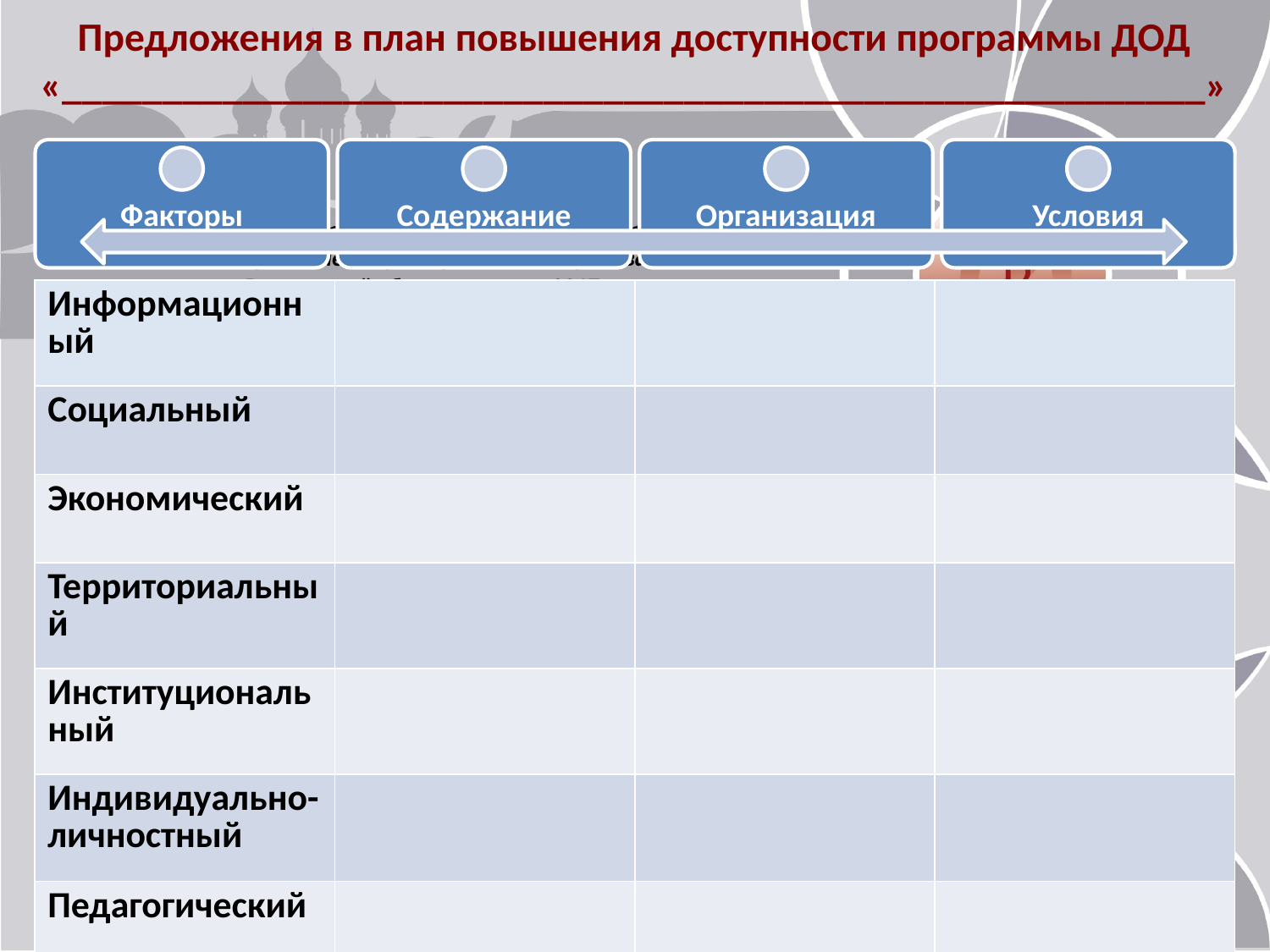

# Предложения в план повышения доступности программы ДОД «_________________________________________________________»
Факторы
Содержание
Организация
Условия
| Информационный |  |  |  |
| --- | --- | --- | --- |
| Социальный |  |  |  |
| Экономический |  |  |  |
| Территориальный |  |  |  |
| Институциональный |  |  |  |
| Индивидуально-личностный |  |  |  |
| Педагогический |  |  |  |
8